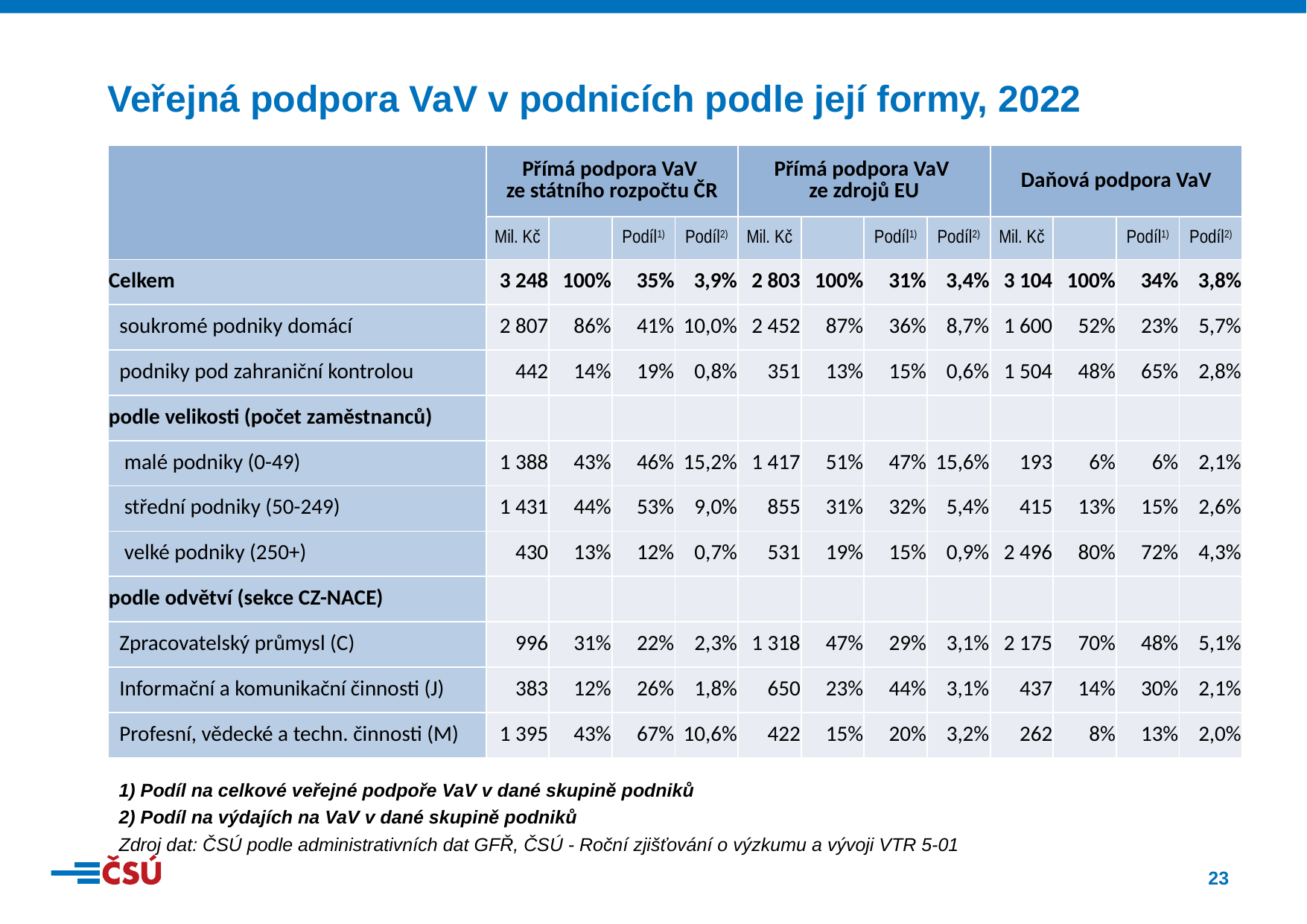

Veřejná podpora VaV v podnicích podle její formy, 2022
|  | Přímá podpora VaV ze státního rozpočtu ČR |  |  |  | Přímá podpora VaV ze zdrojů EU |  |  |  | Daňová podpora VaV |  |  |  |
| --- | --- | --- | --- | --- | --- | --- | --- | --- | --- | --- | --- | --- |
|  | Mil. Kč |  | Podíl1) | Podíl2) | Mil. Kč |  | Podíl1) | Podíl2) | Mil. Kč |  | Podíl1) | Podíl2) |
| Celkem | 3 248 | 100% | 35% | 3,9% | 2 803 | 100% | 31% | 3,4% | 3 104 | 100% | 34% | 3,8% |
| soukromé podniky domácí | 2 807 | 86% | 41% | 10,0% | 2 452 | 87% | 36% | 8,7% | 1 600 | 52% | 23% | 5,7% |
| podniky pod zahraniční kontrolou | 442 | 14% | 19% | 0,8% | 351 | 13% | 15% | 0,6% | 1 504 | 48% | 65% | 2,8% |
| podle velikosti (počet zaměstnanců) |  |  |  |  |  |  |  |  |  |  |  |  |
| malé podniky (0-49) | 1 388 | 43% | 46% | 15,2% | 1 417 | 51% | 47% | 15,6% | 193 | 6% | 6% | 2,1% |
| střední podniky (50-249) | 1 431 | 44% | 53% | 9,0% | 855 | 31% | 32% | 5,4% | 415 | 13% | 15% | 2,6% |
| velké podniky (250+) | 430 | 13% | 12% | 0,7% | 531 | 19% | 15% | 0,9% | 2 496 | 80% | 72% | 4,3% |
| podle odvětví (sekce CZ-NACE) |  |  |  |  |  |  |  |  |  |  |  |  |
| Zpracovatelský průmysl (C) | 996 | 31% | 22% | 2,3% | 1 318 | 47% | 29% | 3,1% | 2 175 | 70% | 48% | 5,1% |
| Informační a komunikační činnosti (J) | 383 | 12% | 26% | 1,8% | 650 | 23% | 44% | 3,1% | 437 | 14% | 30% | 2,1% |
| Profesní, vědecké a techn. činnosti (M) | 1 395 | 43% | 67% | 10,6% | 422 | 15% | 20% | 3,2% | 262 | 8% | 13% | 2,0% |
1) Podíl na celkové veřejné podpoře VaV v dané skupině podniků
2) Podíl na výdajích na VaV v dané skupině podniků
Zdroj dat: ČSÚ podle administrativních dat GFŘ, ČSÚ - Roční zjišťování o výzkumu a vývoji VTR 5-01